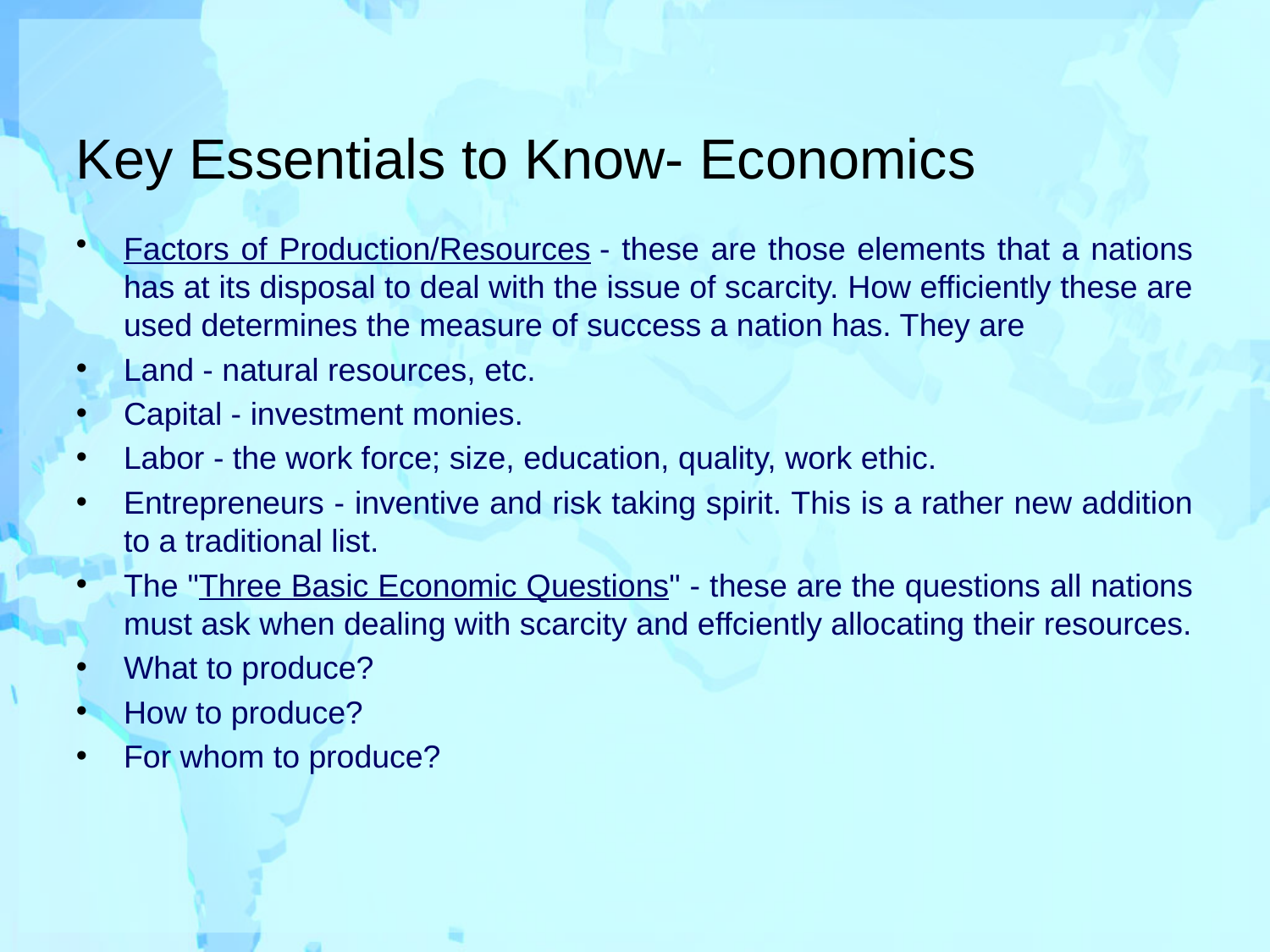

# Key Essentials to Know- Economics
Factors of Production/Resources - these are those elements that a nations has at its disposal to deal with the issue of scarcity. How efficiently these are used determines the measure of success a nation has. They are
Land - natural resources, etc.
Capital - investment monies.
Labor - the work force; size, education, quality, work ethic.
Entrepreneurs - inventive and risk taking spirit. This is a rather new addition to a traditional list.
The "Three Basic Economic Questions" - these are the questions all nations must ask when dealing with scarcity and effciently allocating their resources.
What to produce?
How to produce?
For whom to produce?